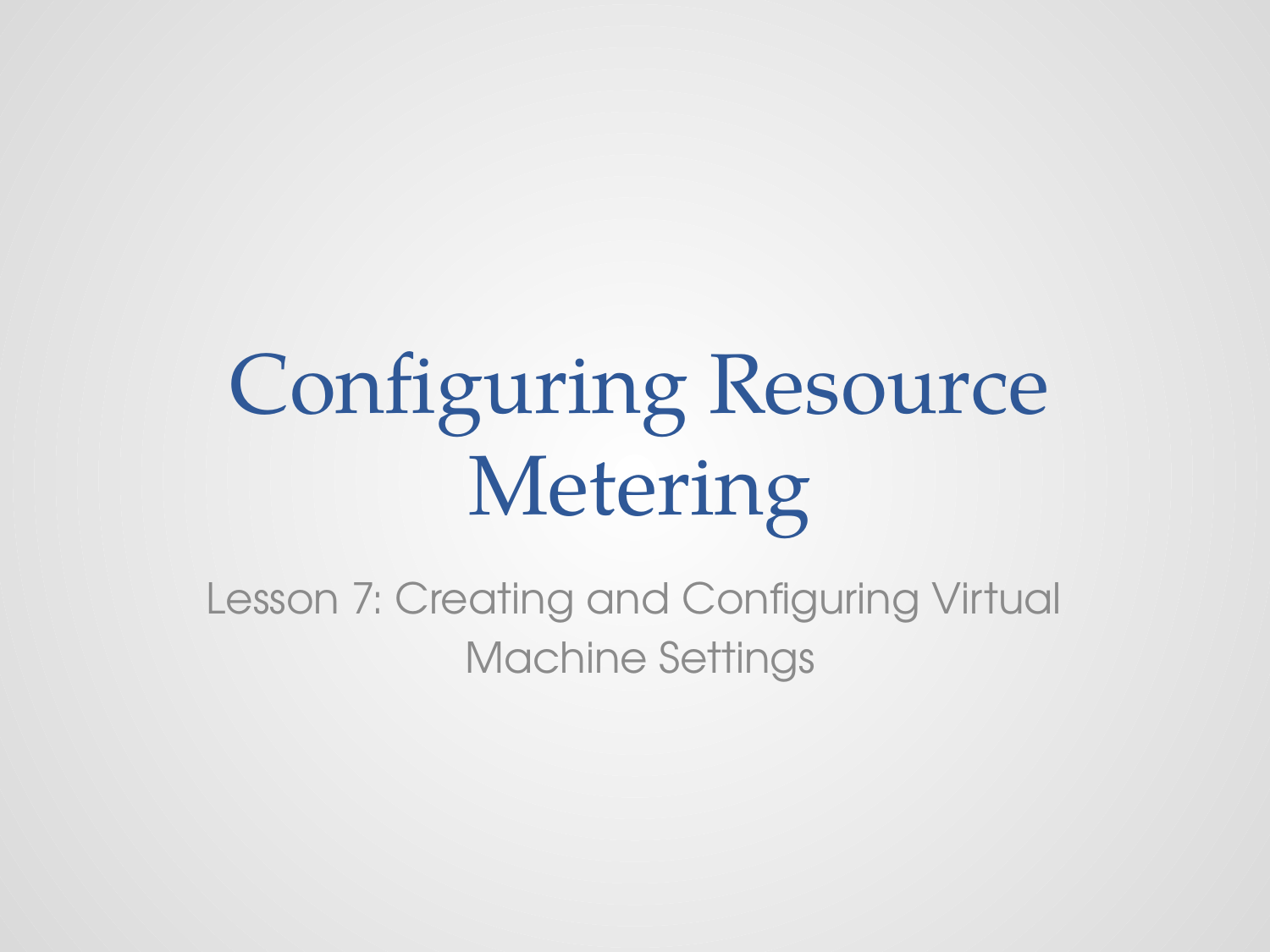

# Configuring Resource Metering
Lesson 7: Creating and Configuring Virtual
Machine Settings
© 2013 John Wiley & Sons, Inc.
47